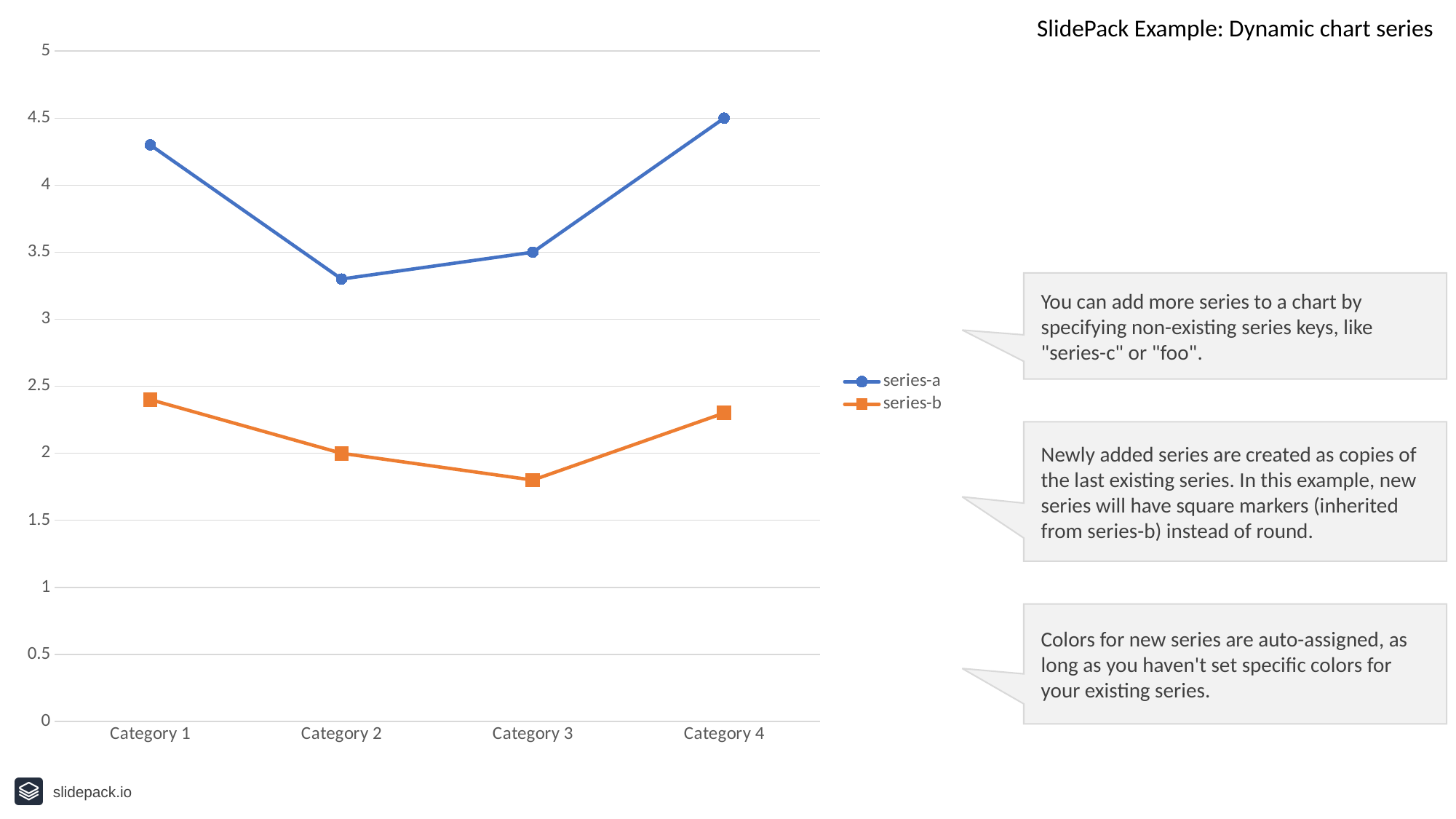

SlidePack Example: Dynamic chart series

### Chart

| Category | series-a | series-b |
|---|---|---|
| Category 1 | 4.3 | 2.4 |
| Category 2 | 3.3 | 2.0 |
| Category 3 | 3.5 | 1.8 |
| Category 4 | 4.5 | 2.3 |
You can add more series to a chart by specifying non-existing series keys, like "series-c" or "foo".
Newly added series are created as copies of the last existing series. In this example, new series will have square markers (inherited from series-b) instead of round.
Colors for new series are auto-assigned, as long as you haven't set specific colors for your existing series.